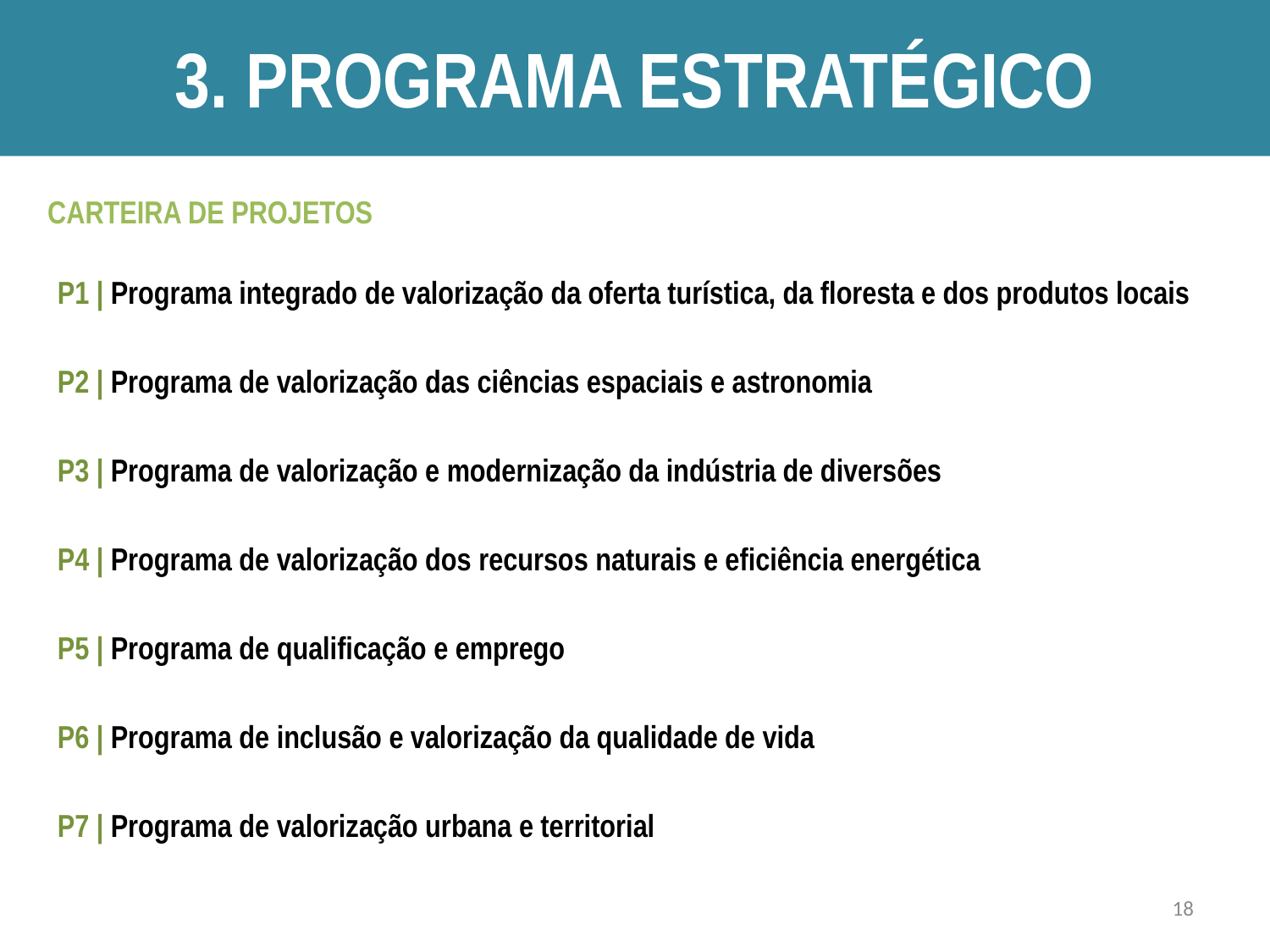

# 3. Programa Estratégico
CARTEIRA DE PROJETOS
P1 | Programa integrado de valorização da oferta turística, da floresta e dos produtos locais

P2 | Programa de valorização das ciências espaciais e astronomia

P3 | Programa de valorização e modernização da indústria de diversões

P4 | Programa de valorização dos recursos naturais e eficiência energética

P5 | Programa de qualificação e emprego

P6 | Programa de inclusão e valorização da qualidade de vida

P7 | Programa de valorização urbana e territorial
18